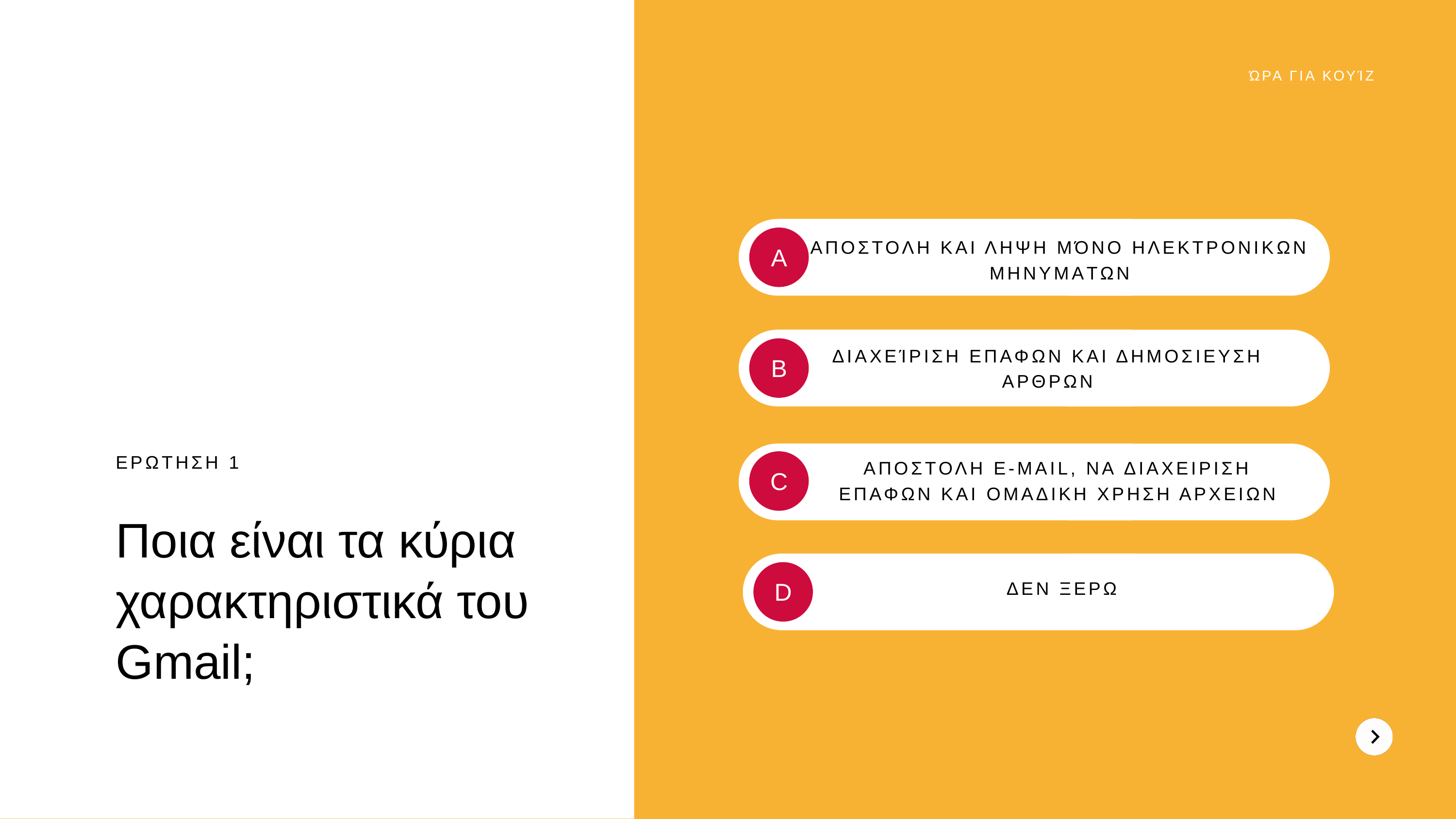

ΏΡΑ ΓΙΑ ΚΟΥΊΖ

ΑΠΟΣΤΟΛΗ ΚΑΙ ΛΗΨΗ ΜΌΝΟ ΗΛΕΚΤΡΟΝΙΚΩΝ ΜΗΝΥΜΑΤΩΝ
A

ΔΙΑΧΕΊΡΙΣΗ ΕΠΑΦΩΝ ΚΑΙ ΔΗΜΟΣΙΕΥΣΗ ΑΡΘΡΩΝ
B

ΕΡΩΤΗΣΗ 1
Ποια είναι τα κύρια χαρακτηριστικά του Gmail;

ΑΠΟΣΤΟΛΗ E-MAIL, ΝΑ ΔΙΑΧΕΙΡΙΣΗ ΕΠΑΦΩΝ ΚΑΙ ΟΜΑΔΙΚΗ ΧΡΗΣΗ ΑΡΧΕΙΩΝ
C

D
ΔΕΝ ΞΕΡΩ